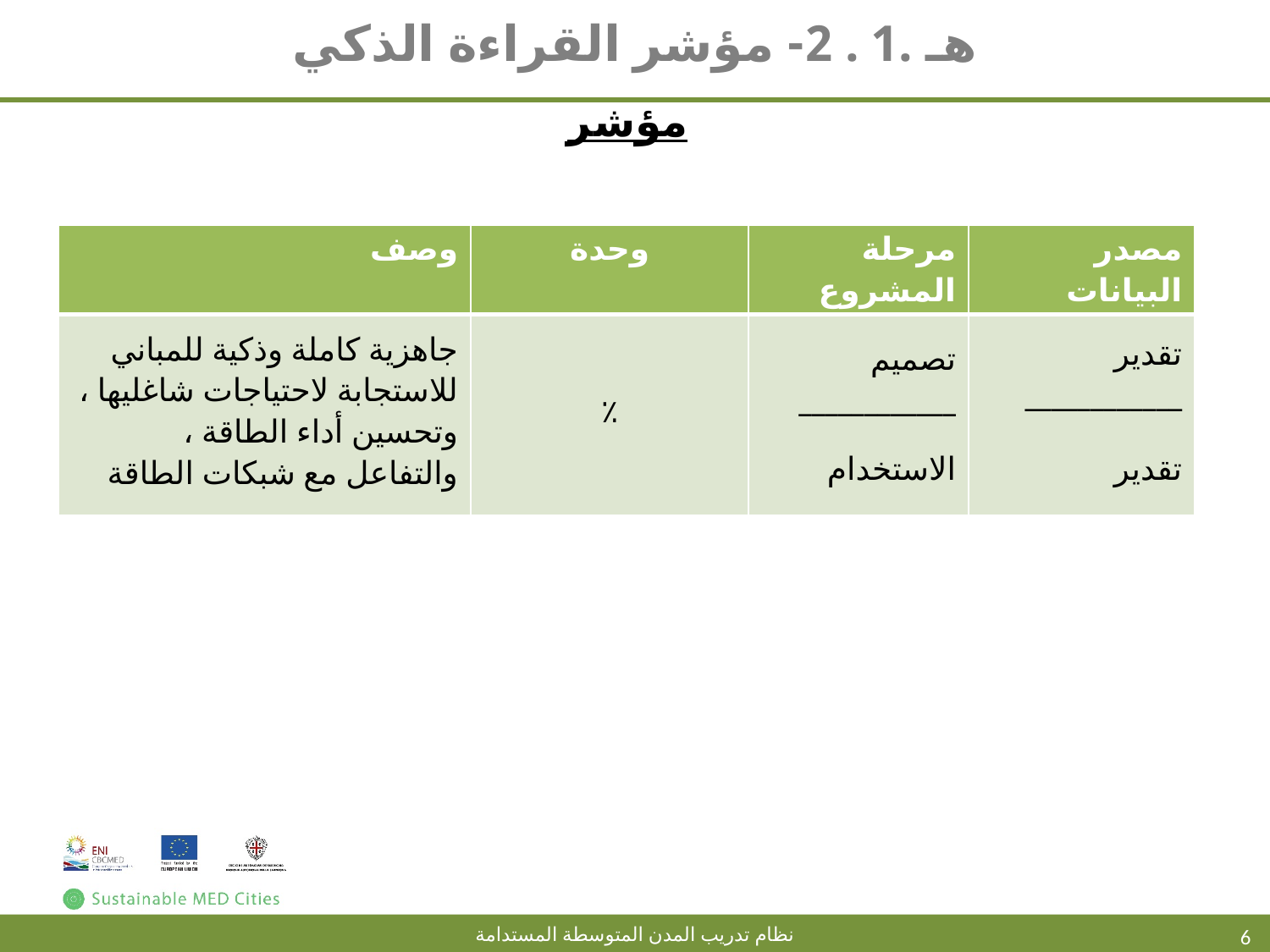

# هـ .1 . 2- مؤشر القراءة الذكي
مؤشر
| وصف | وحدة | مرحلة المشروع | مصدر البيانات |
| --- | --- | --- | --- |
| جاهزية كاملة وذكية للمباني للاستجابة لاحتياجات شاغليها ، وتحسين أداء الطاقة ، والتفاعل مع شبكات الطاقة | ٪ | تصميم \_\_\_\_\_\_\_\_\_\_\_\_ الاستخدام | تقدير \_\_\_\_\_\_\_\_\_\_\_\_ تقدير |

6